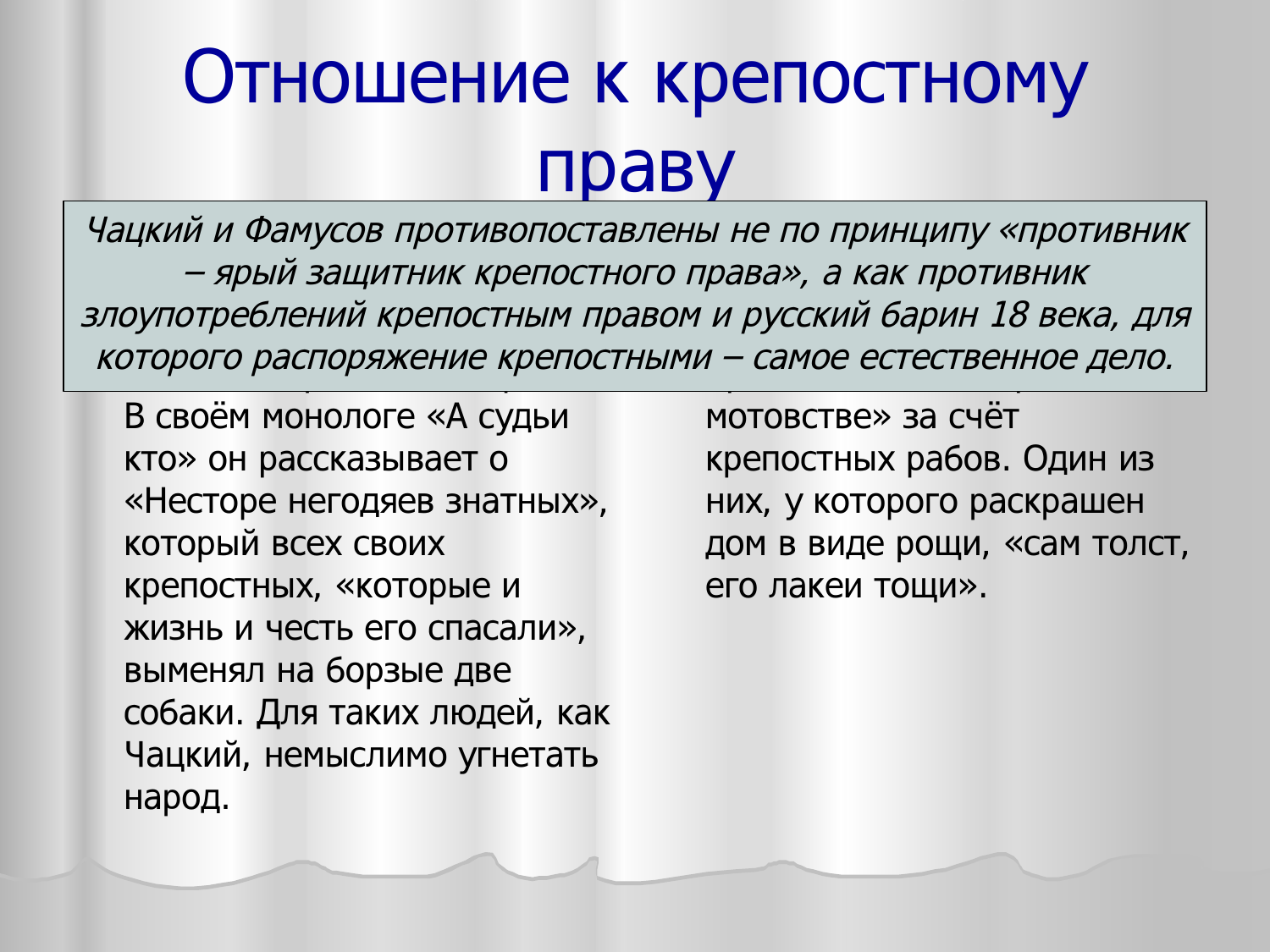

# Отношение к крепостному праву
Чацкий и Фамусов противопоставлены не по принципу «противник – ярый защитник крепостного права», а как противник злоупотреблений крепостным правом и русский барин 18 века, для которого распоряжение крепостными – самое естественное дело.
Век нынешний
Век минувший
Чацкий резко осуждает и обличает крепостное право. В своём монологе «А судьи кто» он рассказывает о «Несторе негодяев знатных», который всех своих крепостных, «которые и жизнь и честь его спасали», выменял на борзые две собаки. Для таких людей, как Чацкий, немыслимо угнетать народ.
Эти люди живут, «разливаются в пирах и мотовстве» за счёт крепостных рабов. Один из них, у которого раскрашен дом в виде рощи, «сам толст, его лакеи тощи».